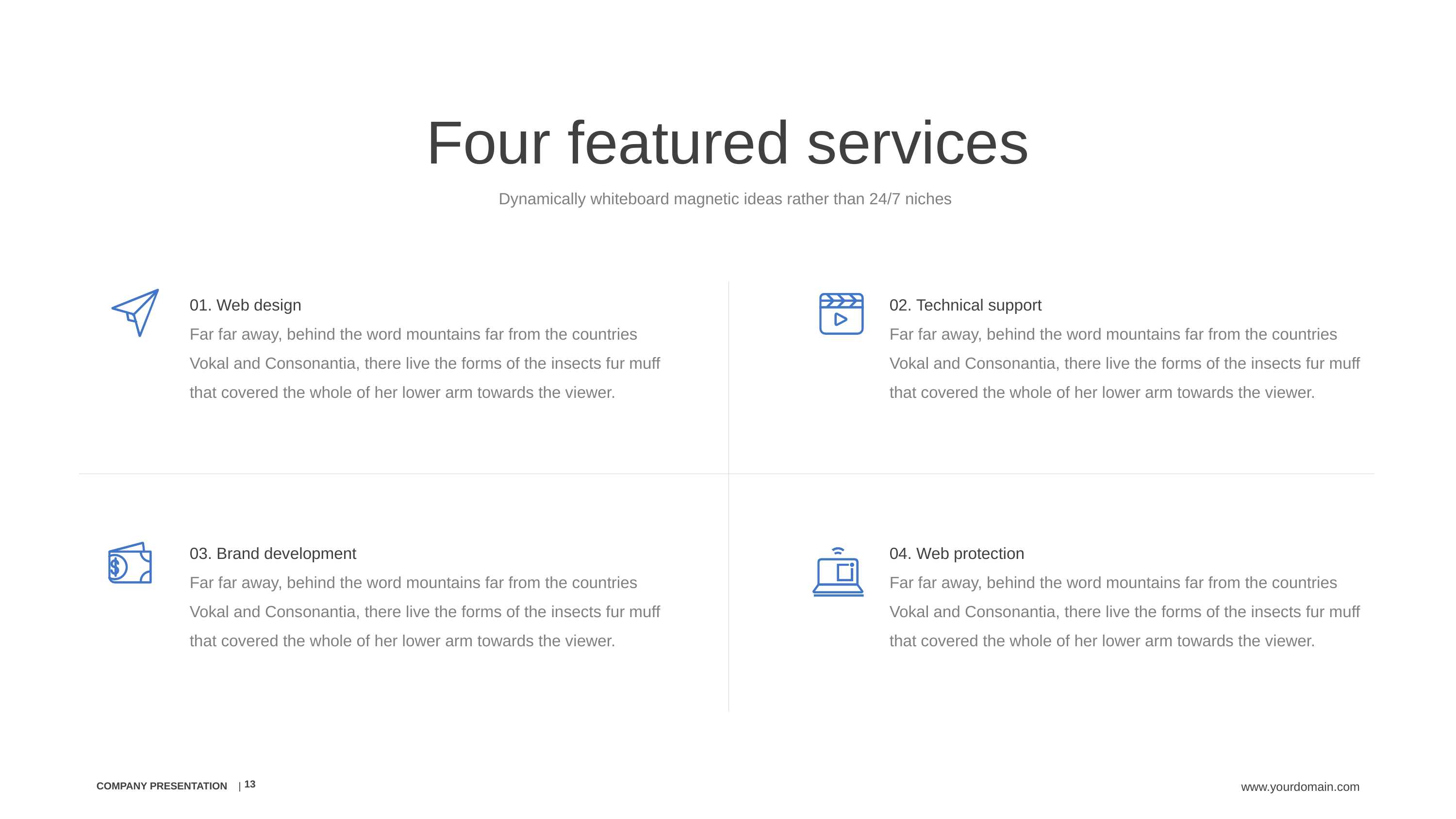

Four featured services
Dynamically whiteboard magnetic ideas rather than 24/7 niches
01. Web design
Far far away, behind the word mountains far from the countries Vokal and Consonantia, there live the forms of the insects fur muff that covered the whole of her lower arm towards the viewer.
02. Technical support
Far far away, behind the word mountains far from the countries Vokal and Consonantia, there live the forms of the insects fur muff that covered the whole of her lower arm towards the viewer.

03. Brand development
Far far away, behind the word mountains far from the countries Vokal and Consonantia, there live the forms of the insects fur muff that covered the whole of her lower arm towards the viewer.

04. Web protection
Far far away, behind the word mountains far from the countries Vokal and Consonantia, there live the forms of the insects fur muff that covered the whole of her lower arm towards the viewer.